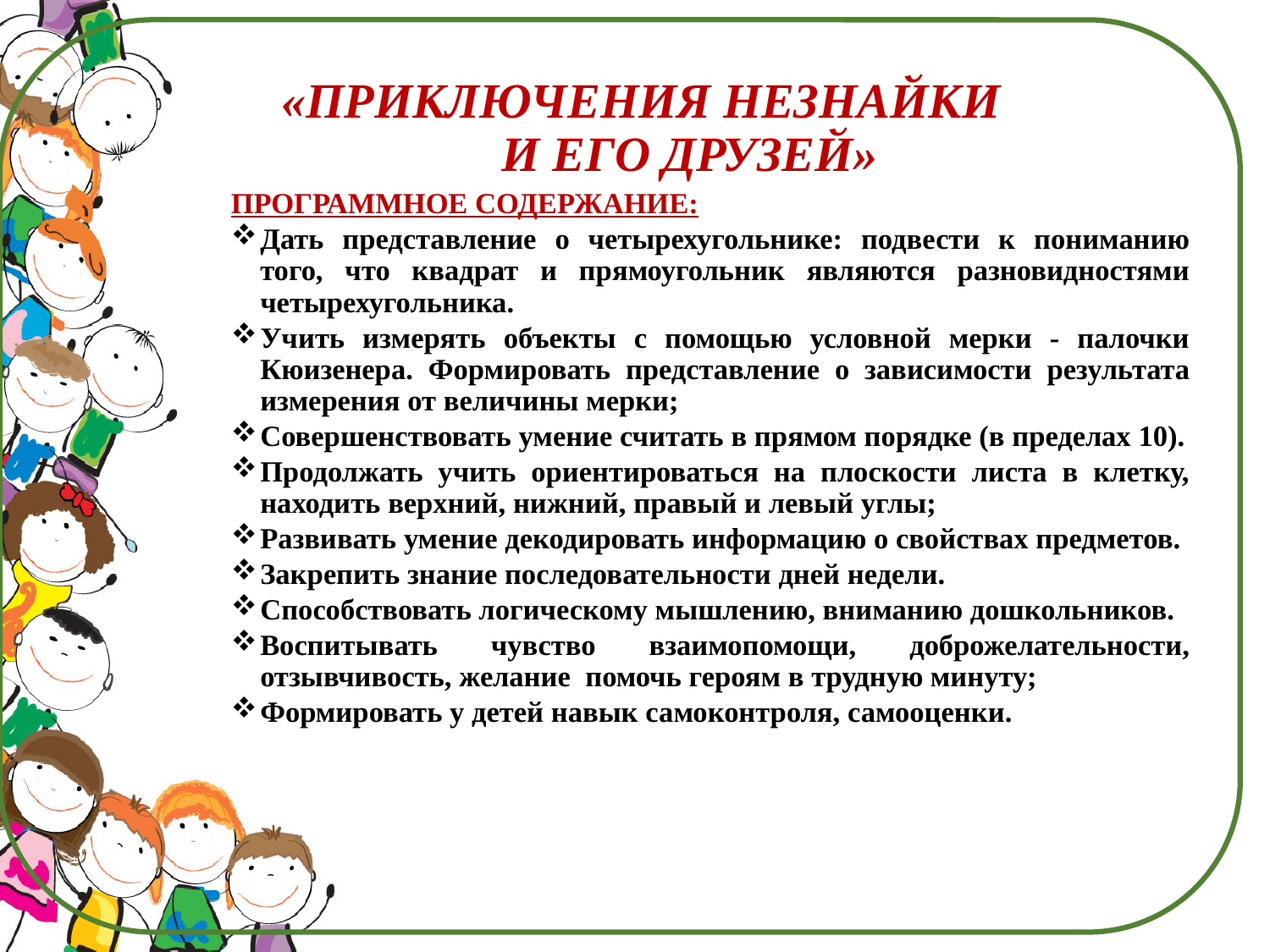

# «ПРИКЛЮЧЕНИЯ НЕЗНАЙКИ И ЕГО ДРУЗЕЙ»

ПРОГРАММНОЕ СОДЕРЖАНИЕ:
Дать представление о четырехугольнике: подвести к пониманию того, что квадрат и прямоугольник являются разновидностями четырехугольника.
Учить измерять объекты с помощью условной мерки - палочки Кюизенера. Формировать представление о зависимости результата измерения от величины мерки;
Совершенствовать умение считать в прямом порядке (в пределах 10).
Продолжать учить ориентироваться на плоскости листа в клетку, находить верхний, нижний, правый и левый углы;
Развивать умение декодировать информацию о свойствах предметов.
Закрепить знание последовательности дней недели.
Способствовать логическому мышлению, вниманию дошкольников.
Воспитывать чувство взаимопомощи, доброжелательности, отзывчивость, желание  помочь героям в трудную минуту;
Формировать у детей навык самоконтроля, самооценки.